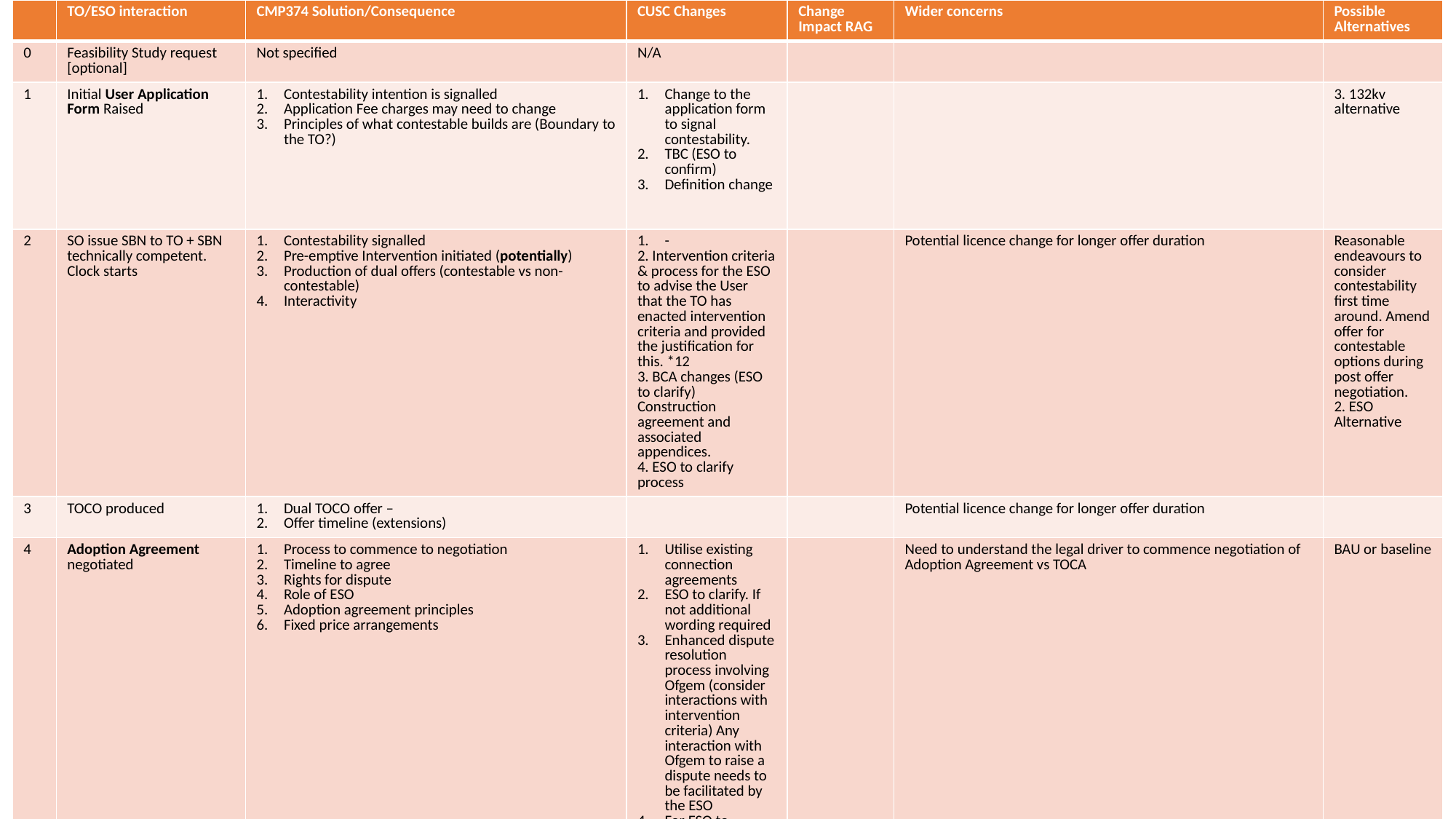

|  | TO/ESO interaction | CMP374 Solution/Consequence | CUSC Changes | Change Impact RAG | Wider concerns | Possible Alternatives |
| --- | --- | --- | --- | --- | --- | --- |
| 0 | Feasibility Study request [optional] | Not specified | N/A |  |  |  |
| 1 | Initial User Application Form Raised | Contestability intention is signalled Application Fee charges may need to change Principles of what contestable builds are (Boundary to the TO?) | Change to the application form to signal contestability. TBC (ESO to confirm) Definition change |  |  | 3. 132kv alternative |
| 2 | SO issue SBN to TO + SBN technically competent. Clock starts | Contestability signalled Pre-emptive Intervention initiated (potentially) Production of dual offers (contestable vs non-contestable) Interactivity | - 2. Intervention criteria & process for the ESO to advise the User that the TO has enacted intervention criteria and provided the justification for this. \*12 3. BCA changes (ESO to clarify) Construction agreement and associated appendices. 4. ESO to clarify process |  | Potential licence change for longer offer duration | Reasonable endeavours to consider contestability first time around. Amend offer for contestable options during post offer negotiation. 2. ESO Alternative |
| 3 | TOCO produced | Dual TOCO offer – Offer timeline (extensions) |  |  | Potential licence change for longer offer duration |  |
| 4 | Adoption Agreement negotiated | Process to commence to negotiation Timeline to agree Rights for dispute Role of ESO Adoption agreement principles Fixed price arrangements | Utilise existing connection agreements ESO to clarify. If not additional wording required Enhanced dispute resolution process involving Ofgem (consider interactions with intervention criteria) Any interaction with Ofgem to raise a dispute needs to be facilitated by the ESO For ESO to consider Proposers principles agreed and located in the CUSC. Principles to be replicated under the STC. Adoption agreements are struck on fixed price – parameter for adoption agreement as per principles. |  | Need to understand the legal driver to commence negotiation of Adoption Agreement vs TOCA | BAU or baseline |
| 5 | Commencement of works | User Commitment – Finals Sums process Enduring intervention process Process to consider subsequent applicants taking on Contestable Work User default or termination | 1 -? 2. Needs to be specified somewhere in the CUSC. 3. Point of no return – all parties to agree 4. Possible Section 15 changes. |  |  | 2. & 3. ESO Alternative 3. Not permitted by default |
| 6 | Construction | Same as above (1-2) |  |  |  |  |
| 7 | Commissioning | Outage coordination Cost data exchange Adoption process Witnessing commissioning Charging? | No changes needed to the CUSC. Provisions to be struck in the adoption agreement |  |  |  |
| 8 | Adoption/Enduring Ops | Transfer process Adoption Fee Warranties | Provisions to be struck in the adoption agreement |  |  |  |
| 9 | Dispute Process (throughout) | Enhanced dispute resolution process involving Ofgem | Section 7 amendment and adoption agreement to refer to this. |  | Q. Disputes may crop up throughout process – do we rely on CUSC process/STC process or something being in the adoption agreement. |  |